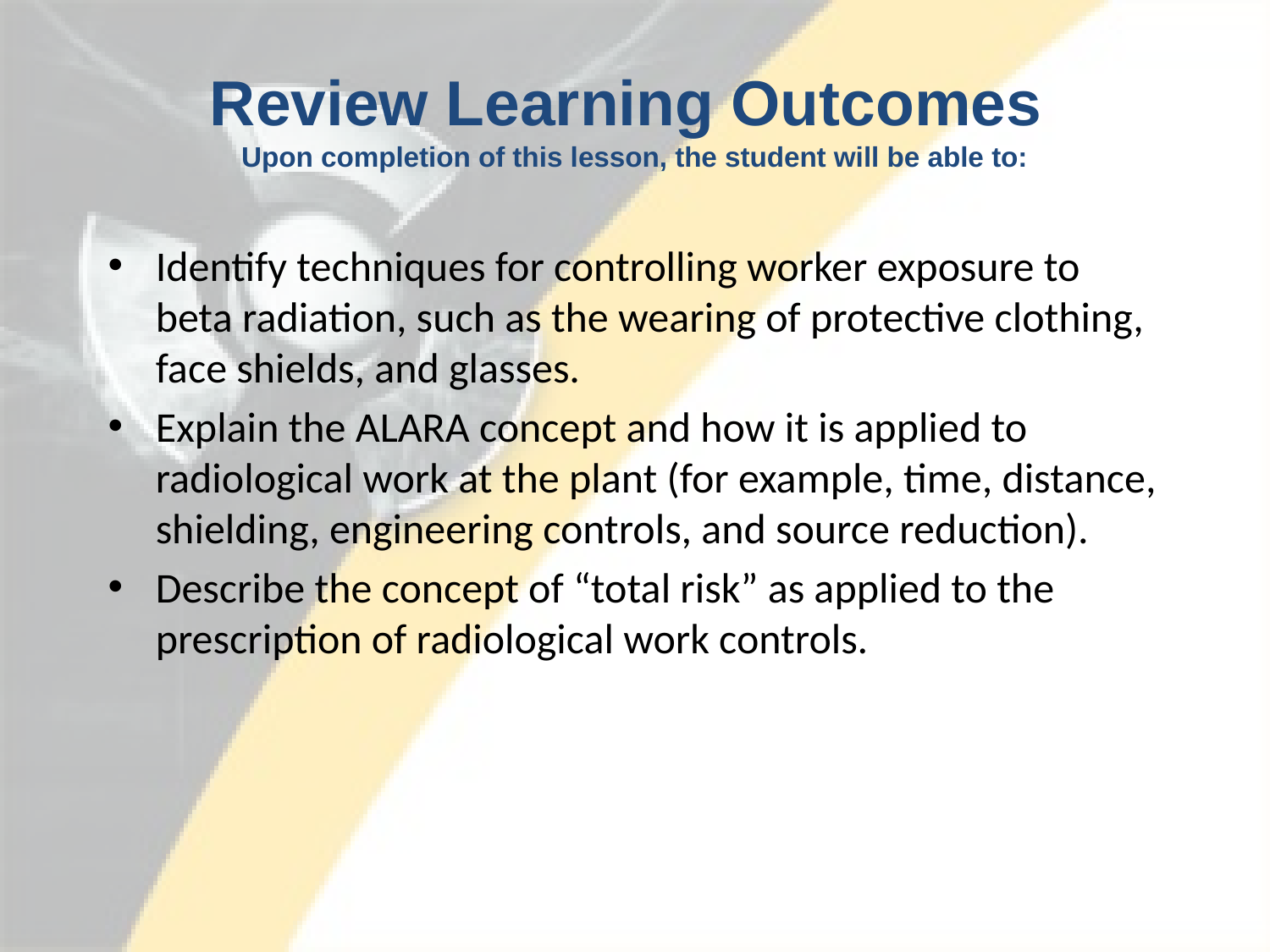

# Review Learning Outcomes Upon completion of this lesson, the student will be able to:
Identify techniques for controlling worker exposure to beta radiation, such as the wearing of protective clothing, face shields, and glasses.
Explain the ALARA concept and how it is applied to radiological work at the plant (for example, time, distance, shielding, engineering controls, and source reduction).
Describe the concept of “total risk” as applied to the prescription of radiological work controls.